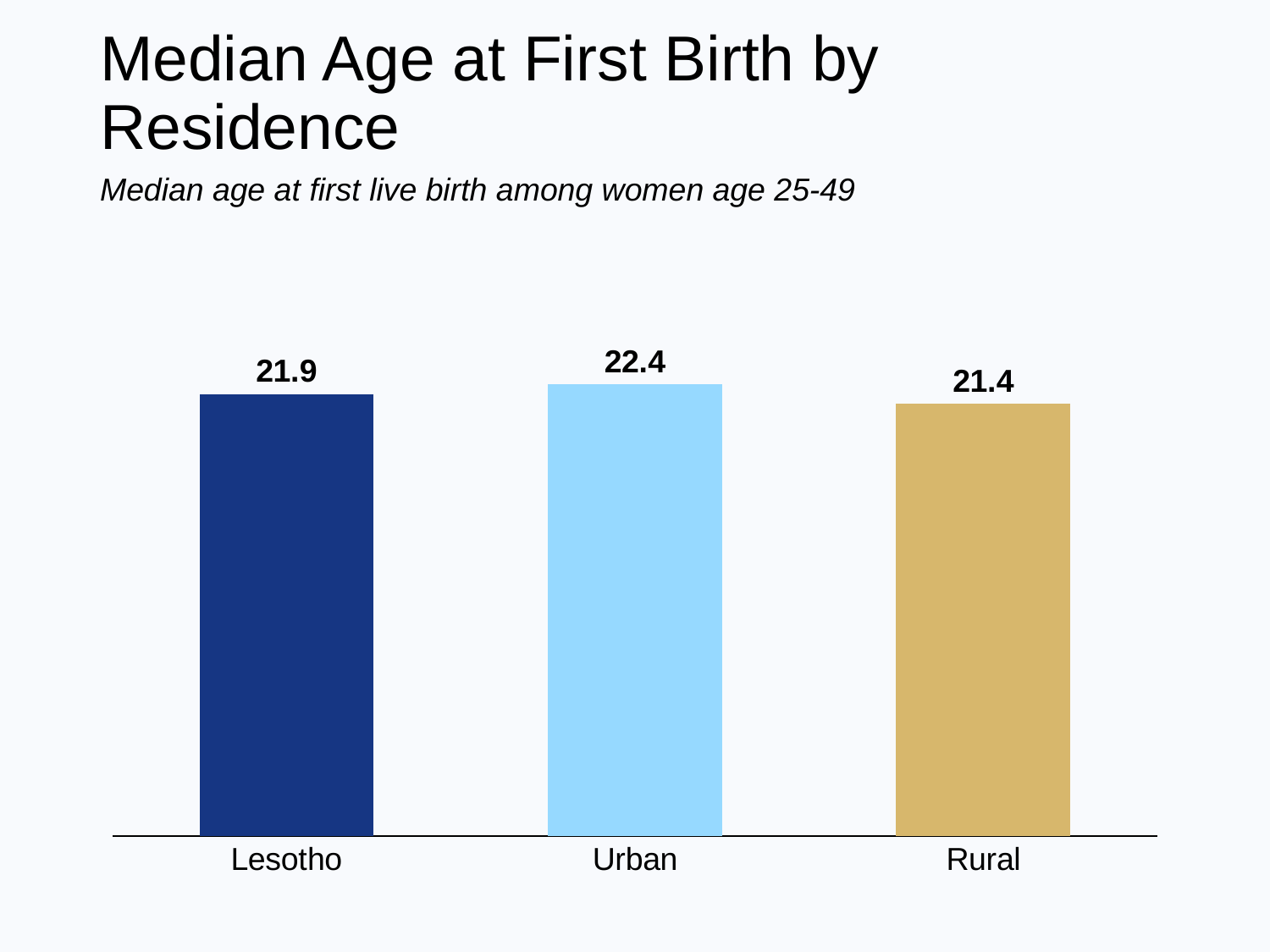

# Median Age at First Birth by Residence
Median age at first live birth among women age 25-49

### Chart

| Category | Lesotho |
|---|---|
| Lesotho | 21.9 |
| Urban | 22.4 |
| Rural | 21.4 |